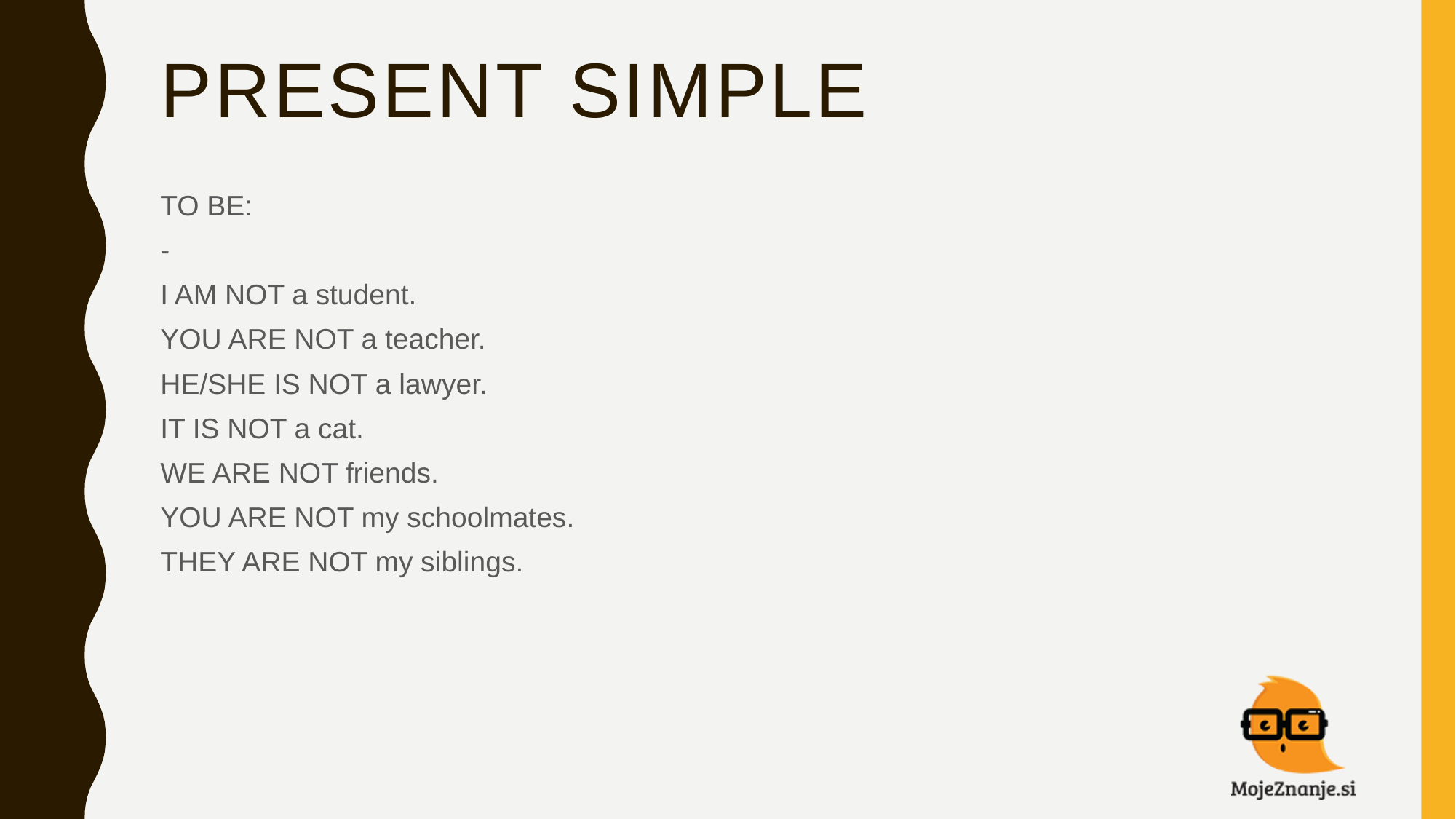

# PRESENT SIMPLE
TO BE:
-
I AM NOT a student.
YOU ARE NOT a teacher.
HE/SHE IS NOT a lawyer.
IT IS NOT a cat.
WE ARE NOT friends.
YOU ARE NOT my schoolmates.
THEY ARE NOT my siblings.